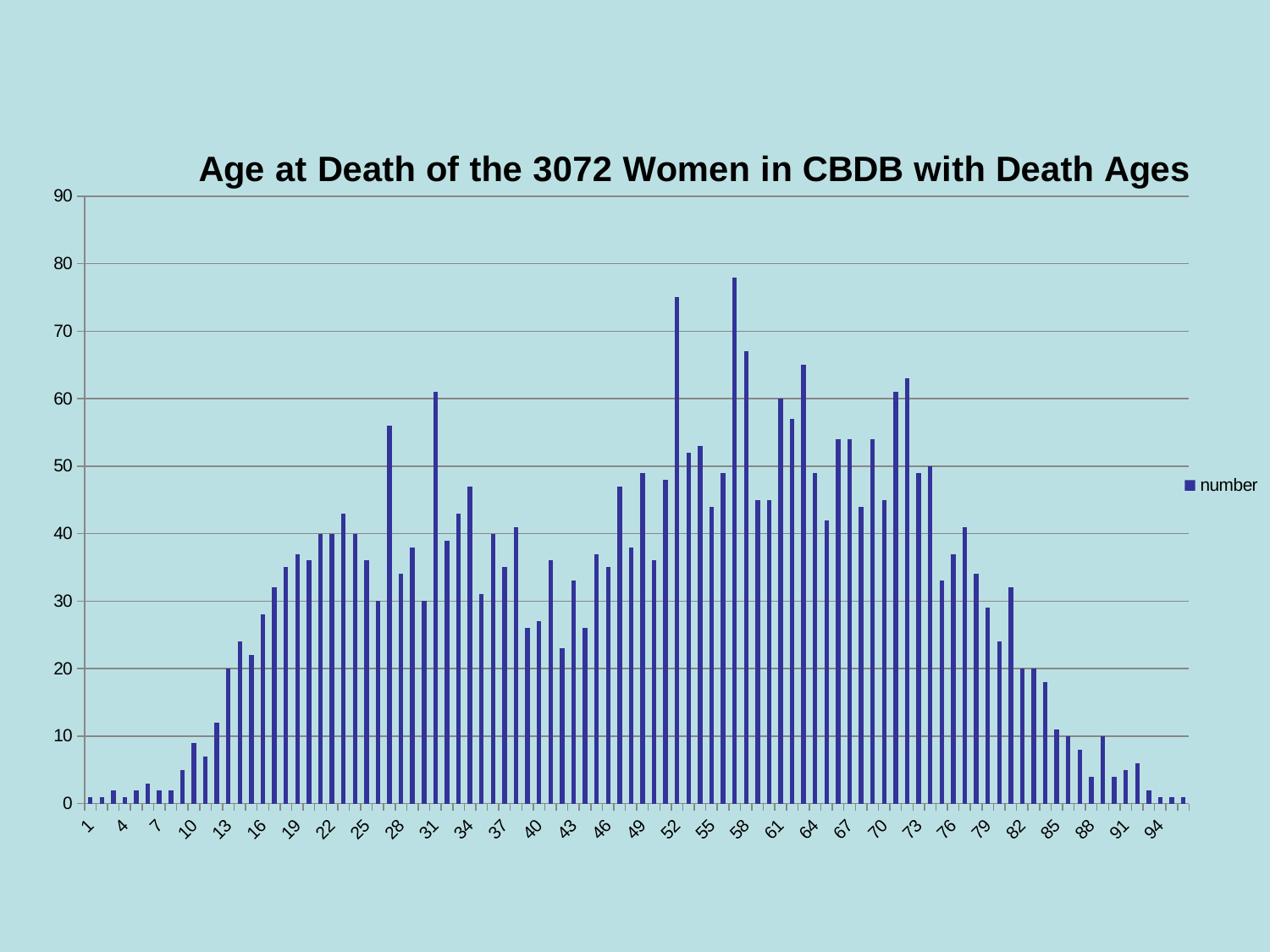

### Chart: Age at Death of the 3072 Women in CBDB with Death Ages

| Category | number |
|---|---|